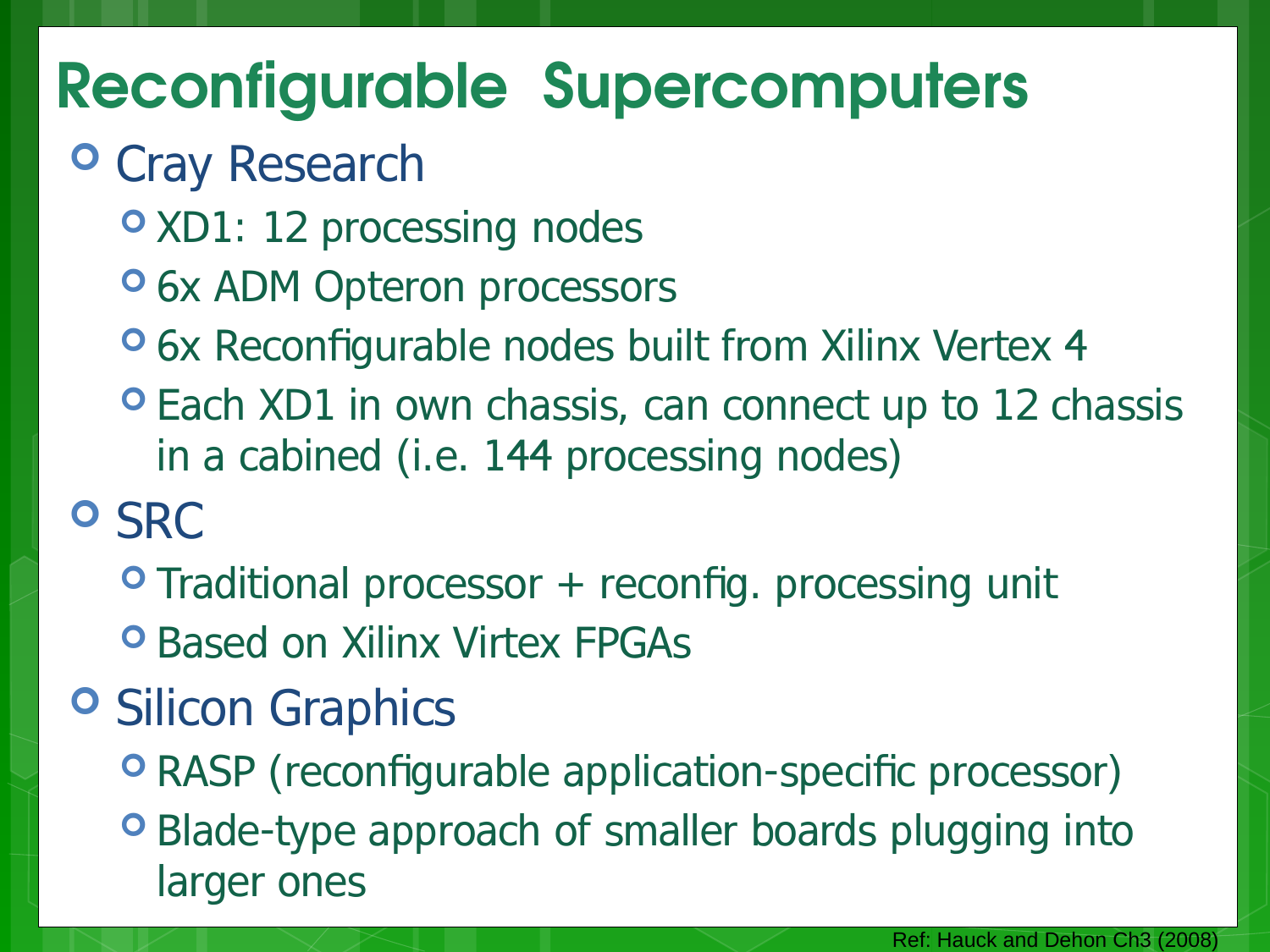

# Reconfigurable  Supercomputers
Cray Research
XD1: 12 processing nodes
6x ADM Opteron processors
6x Reconfigurable nodes built from Xilinx Vertex 4
Each XD1 in own chassis, can connect up to 12 chassis in a cabined (i.e. 144 processing nodes)
SRC
Traditional processor + reconfig. processing unit
Based on Xilinx Virtex FPGAs
Silicon Graphics
RASP (reconfigurable application-specific processor)
Blade-type approach of smaller boards plugging into larger ones
Ref: Hauck and Dehon Ch3 (2008)